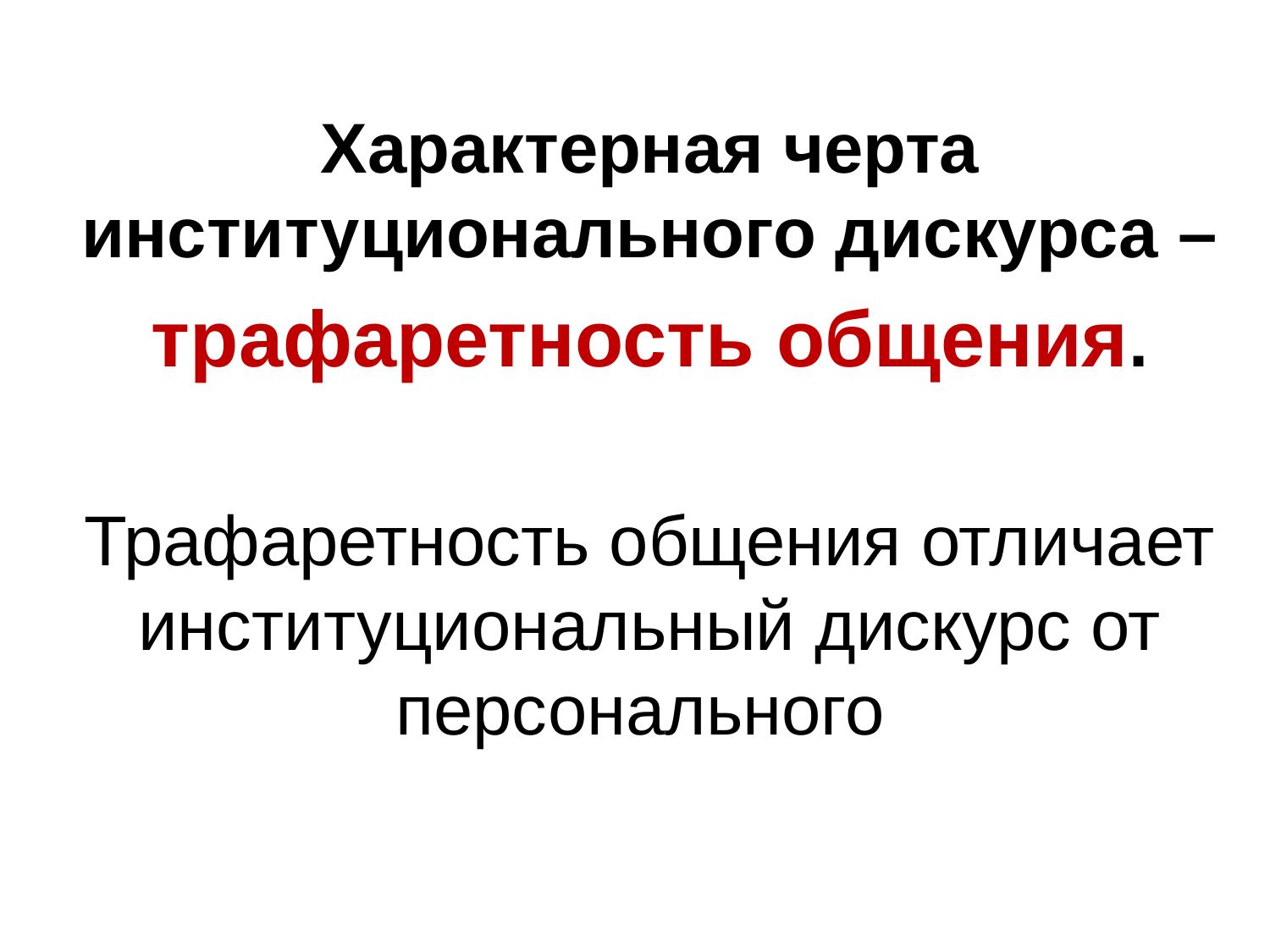

Характерная черта институционального дискурса –
трафаретность общения.

Трафаретность общения отличает институциональный дискурс от персонального